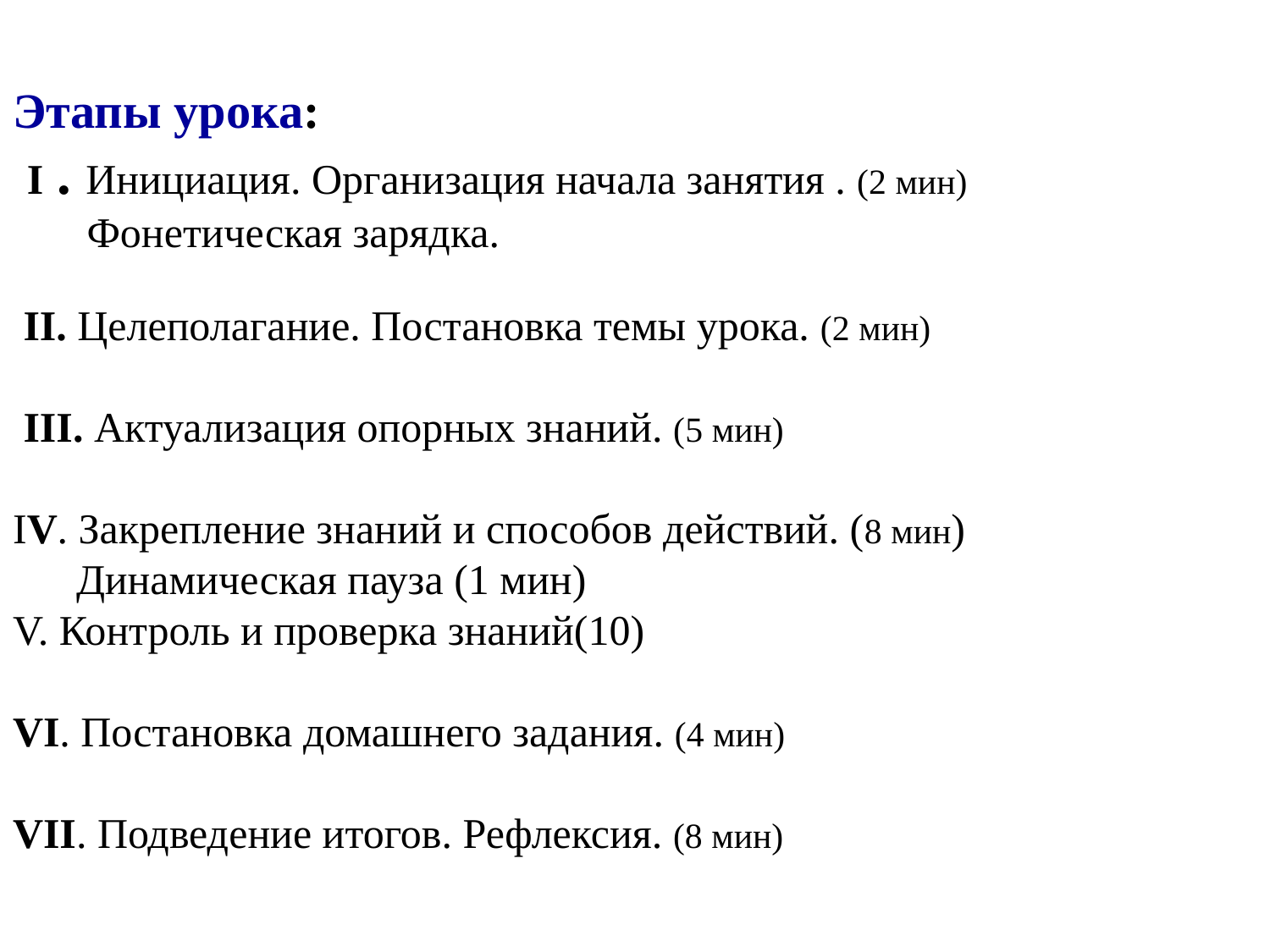

Этапы урока:
 I . Инициация. Организация начала занятия . (2 мин)
       Фонетическая зарядка.
 II. Целеполагание. Постановка темы урока. (2 мин)
 III. Актуализация опорных знаний. (5 мин)
IV. Закрепление знаний и способов действий. (8 мин)
      Динамическая пауза (1 мин)
V. Контроль и проверка знаний(10)
VI. Постановка домашнего задания. (4 мин)
VII. Подведение итогов. Рефлексия. (8 мин)